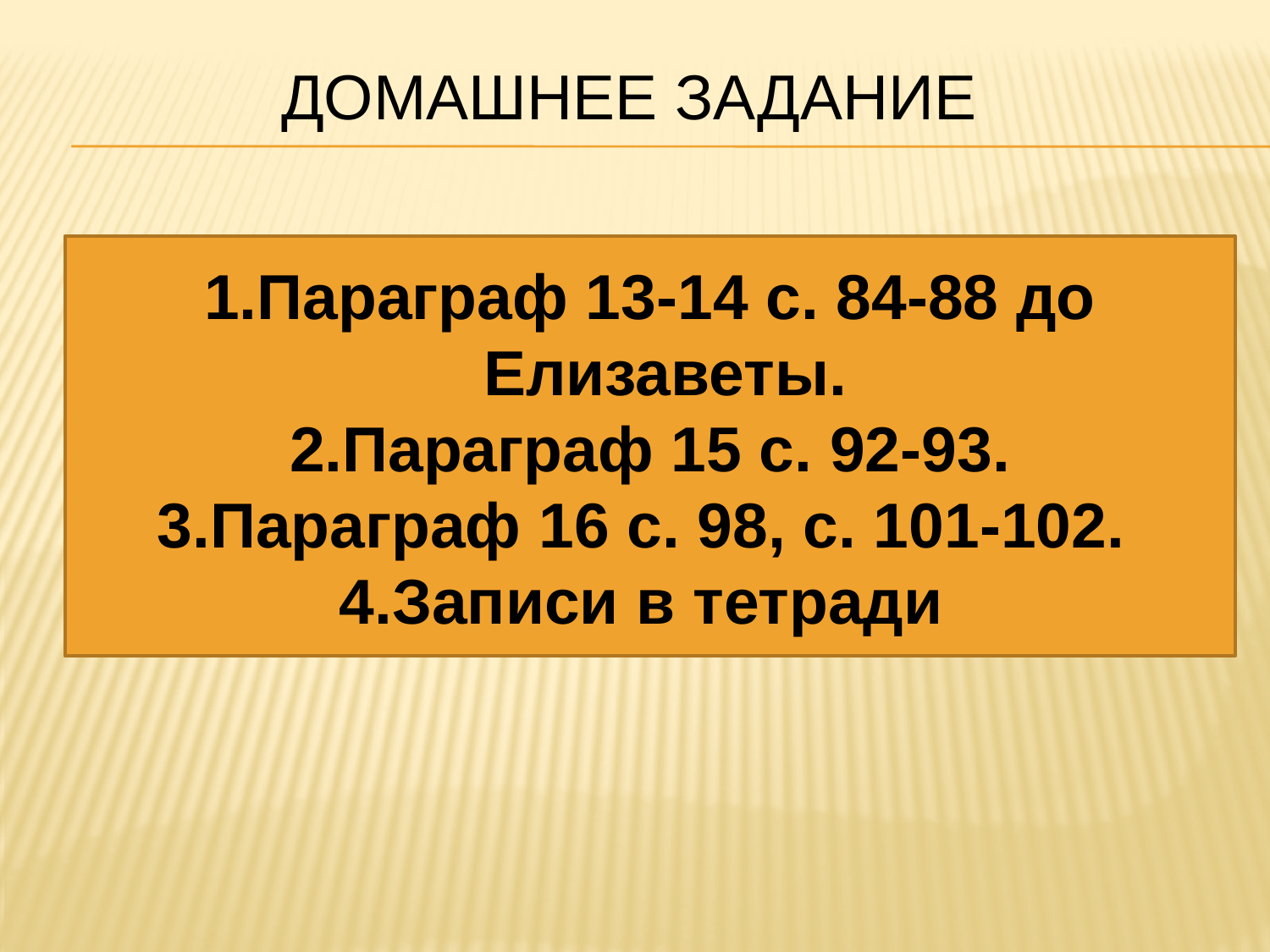

# Домашнее задание
Параграф 13-14 с. 84-88 до Елизаветы.
Параграф 15 с. 92-93.
Параграф 16 с. 98, с. 101-102.
Записи в тетради